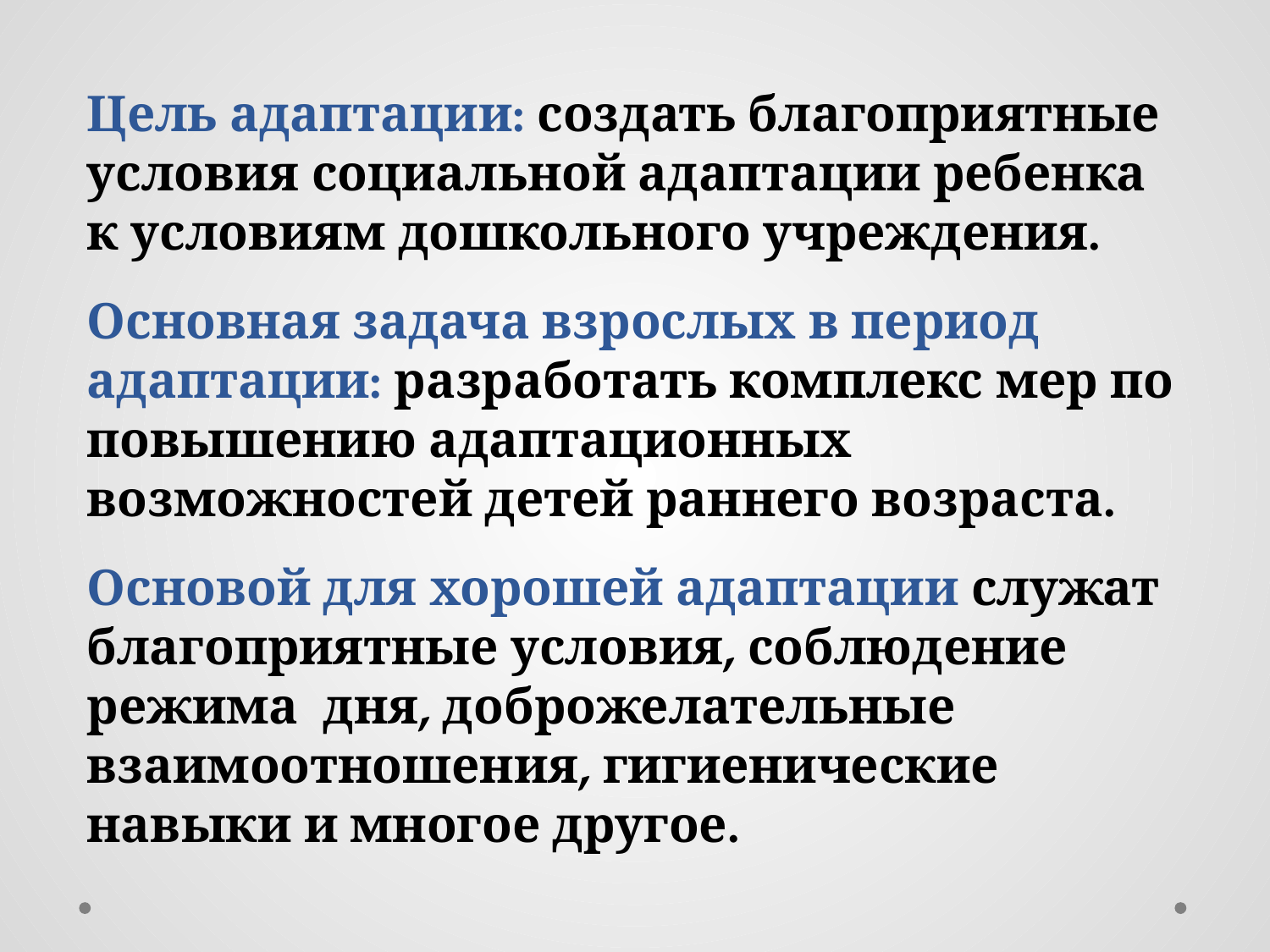

Цель адаптации: создать благоприятные условия социальной адаптации ребенка к условиям дошкольного учреждения.

Основная задача взрослых в период адаптации: разработать комплекс мер по повышению адаптационных возможностей детей раннего возраста.

Основой для хорошей адаптации служат благоприятные условия, соблюдение режима  дня, доброжелательные  взаимоотношения, гигиенические навыки и многое другое.